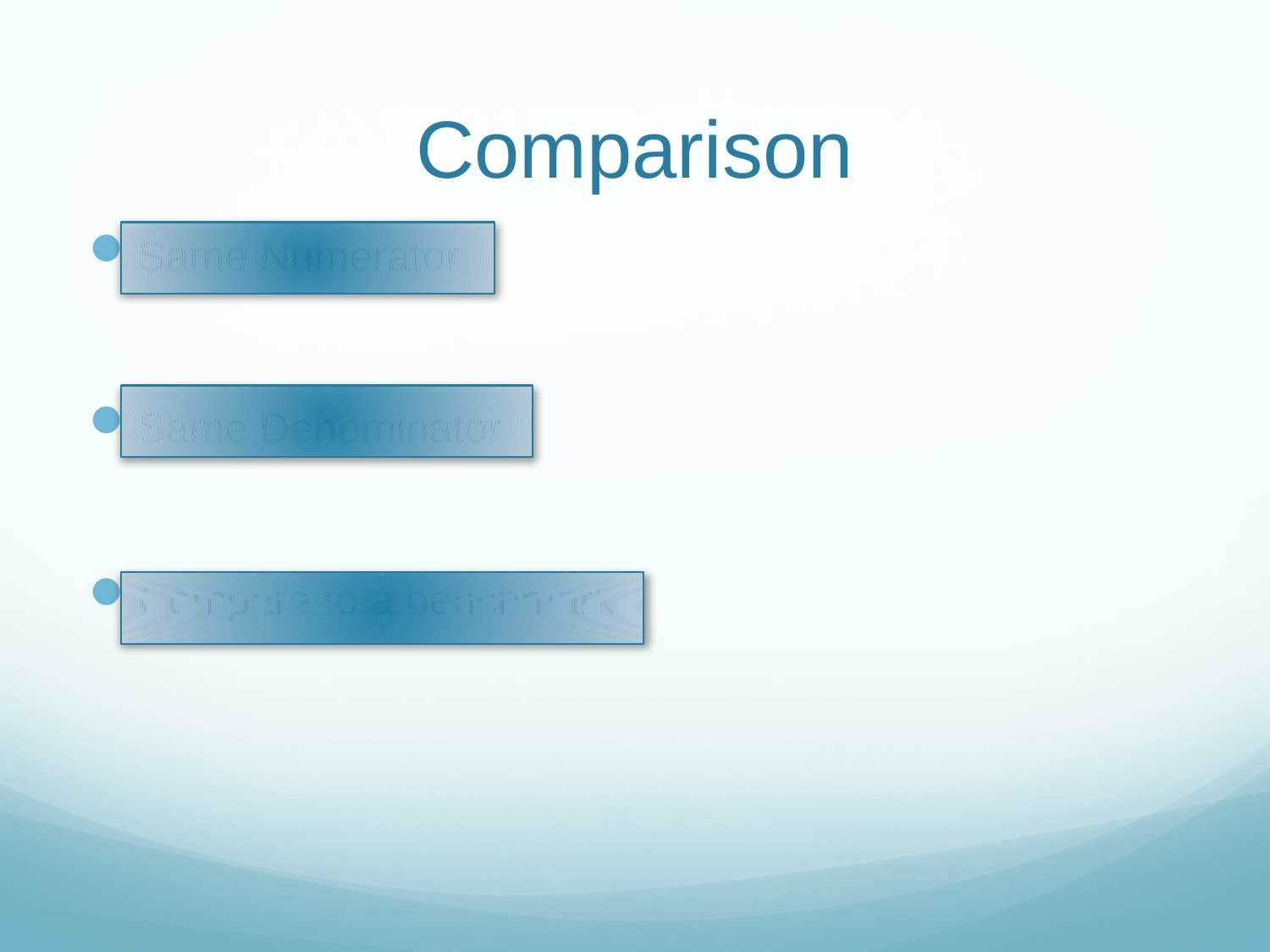

# Comparison
Same Numerator

Same Denominator

Compare to a benchmark